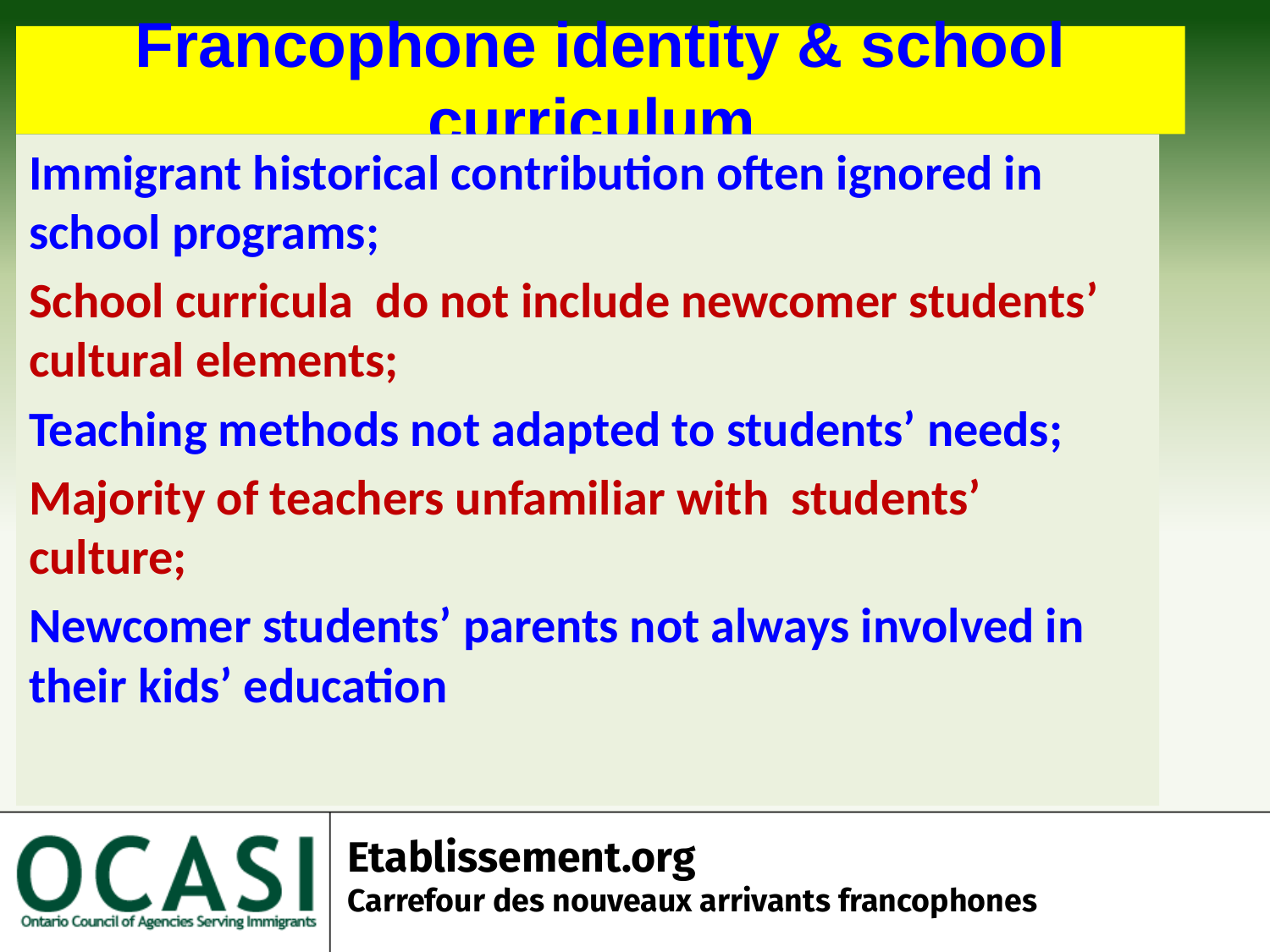

Francophone identity & school curriculum
Immigrant historical contribution often ignored in school programs;
School curricula  do not include newcomer students’ cultural elements;
Teaching methods not adapted to students’ needs;
Majority of teachers unfamiliar with  students’ culture;
Newcomer students’ parents not always involved in their kids’ education

Etablissement.org
Carrefour des nouveaux arrivants francophones